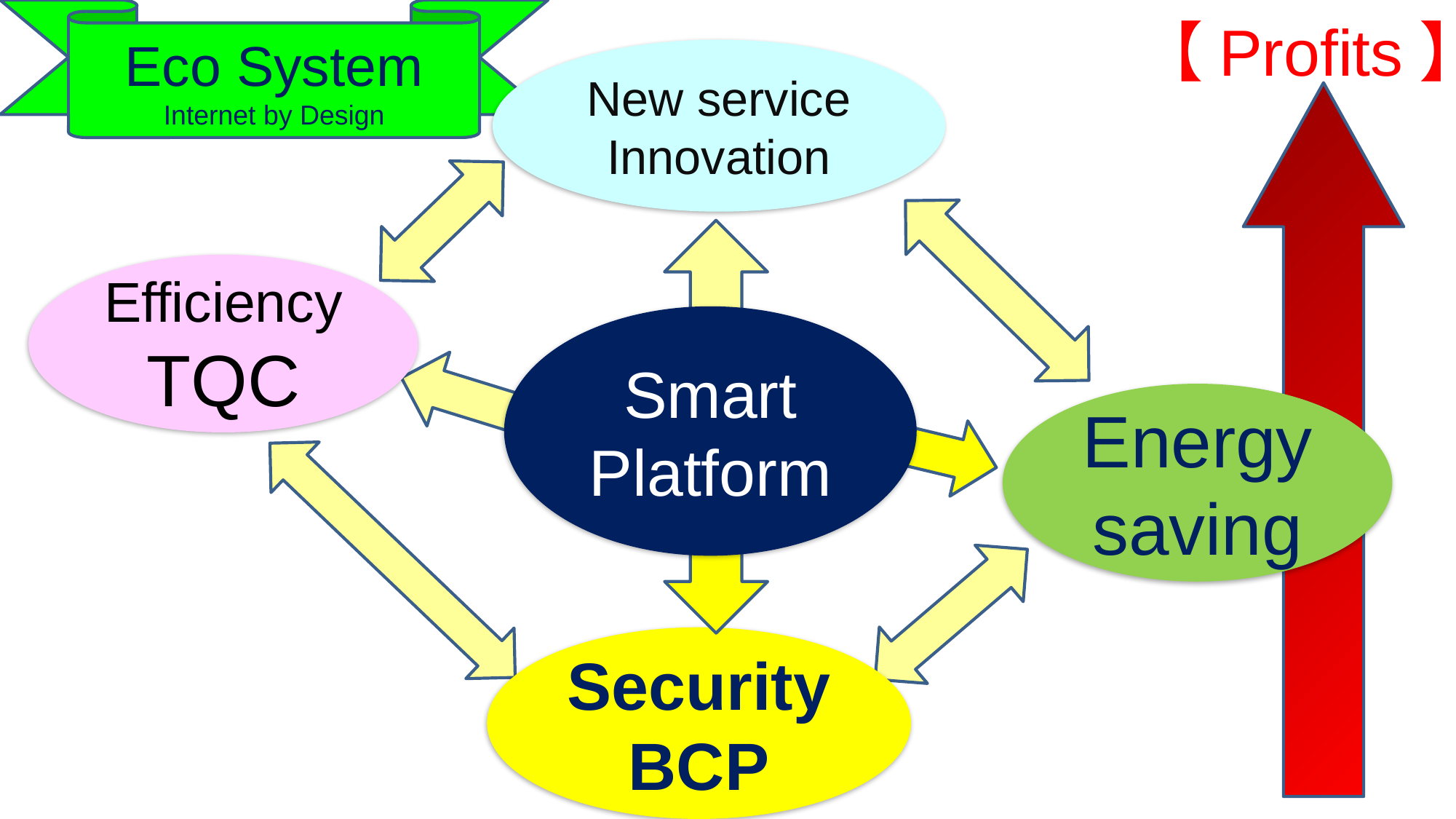

Eco System
Internet by Design
【Profits】

New service
Innovation

Efficiency
TQC
Smart Platform

Energy saving

Security
BCP